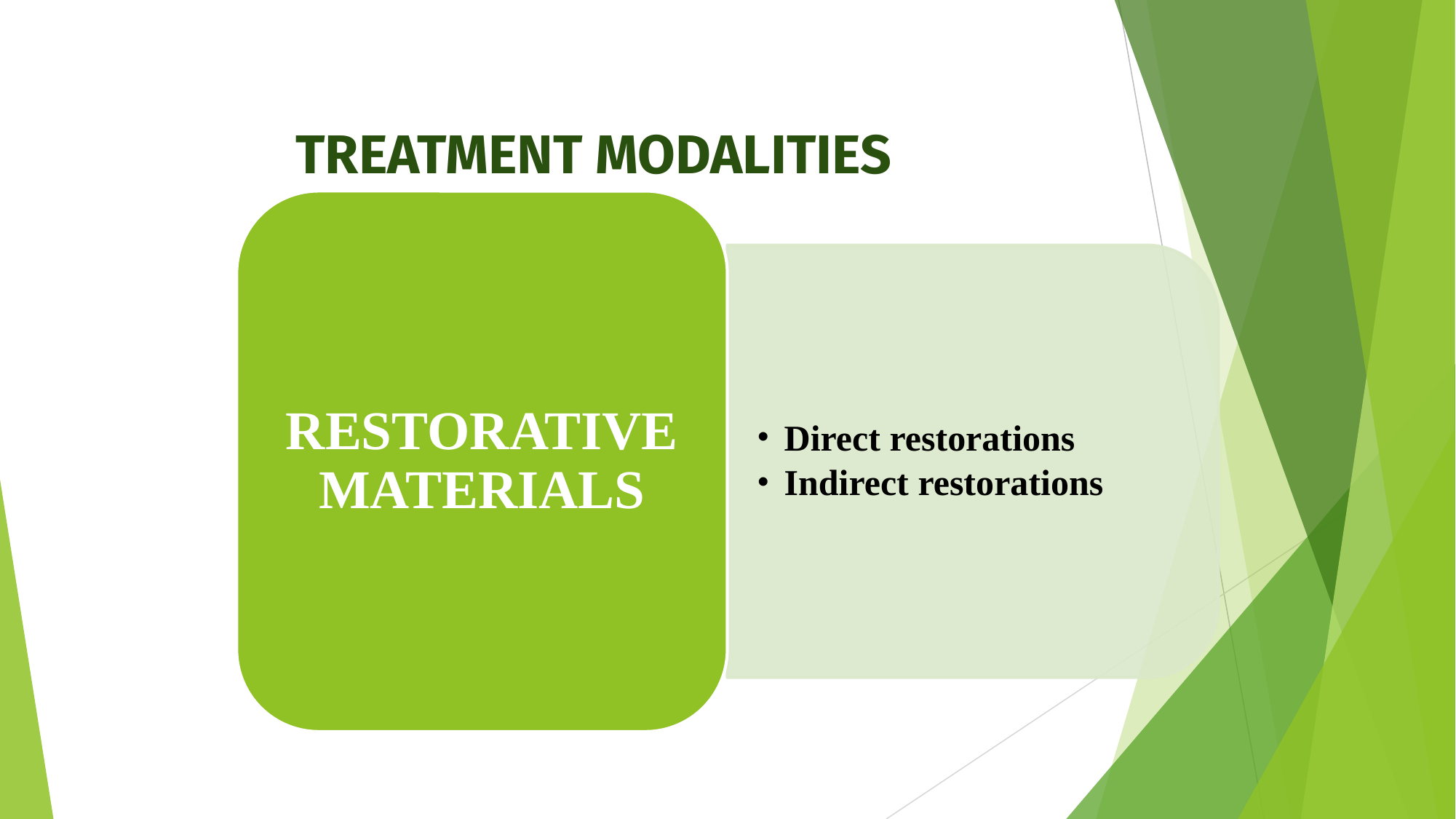

# TREATMENT MODALITIES

RESTORATIVE MATERIALS

Direct restorations
Indirect restorations